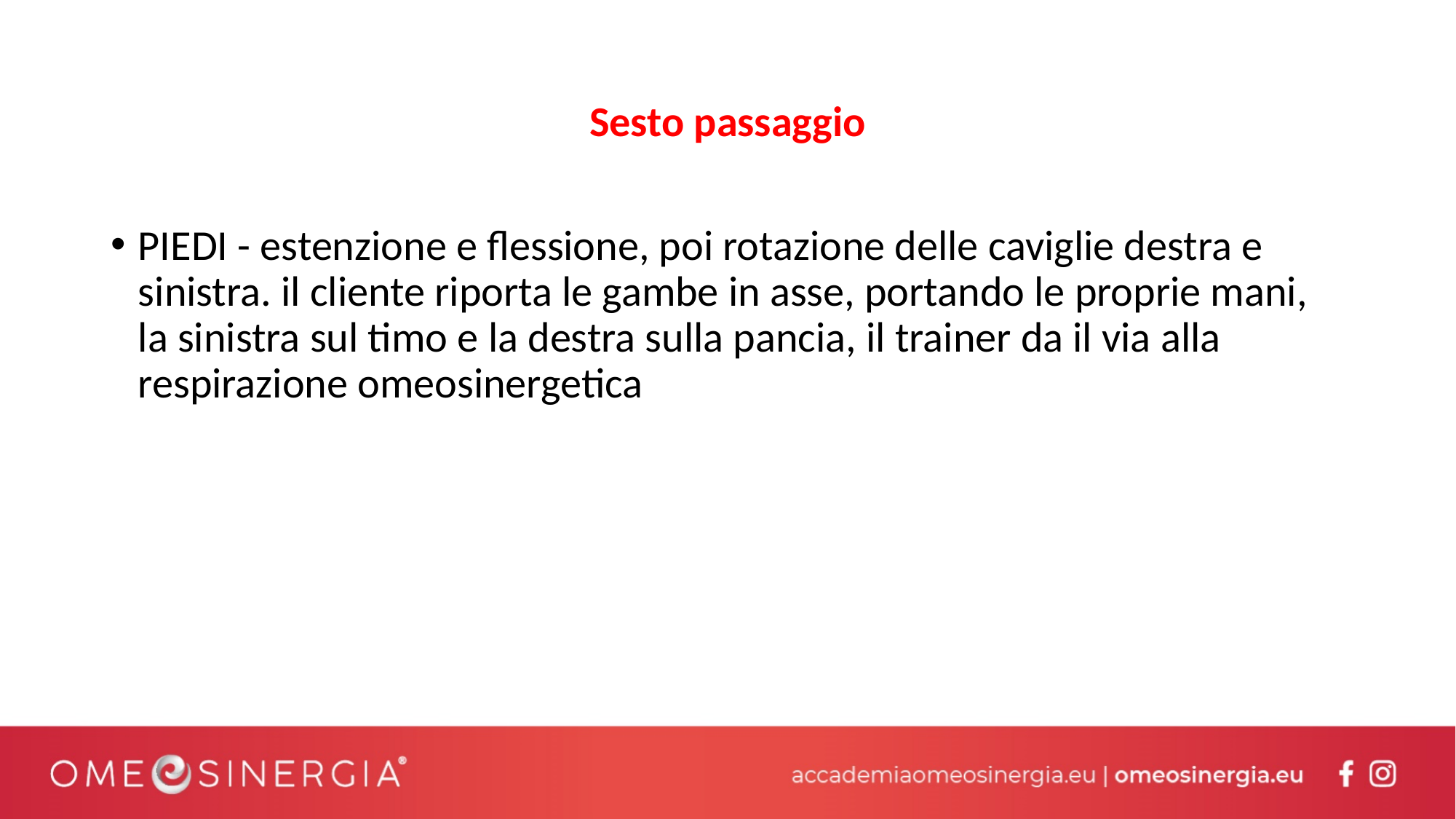

# Sesto passaggio
PIEDI - estenzione e flessione, poi rotazione delle caviglie destra e sinistra. il cliente riporta le gambe in asse, portando le proprie mani, la sinistra sul timo e la destra sulla pancia, il trainer da il via alla respirazione omeosinergetica